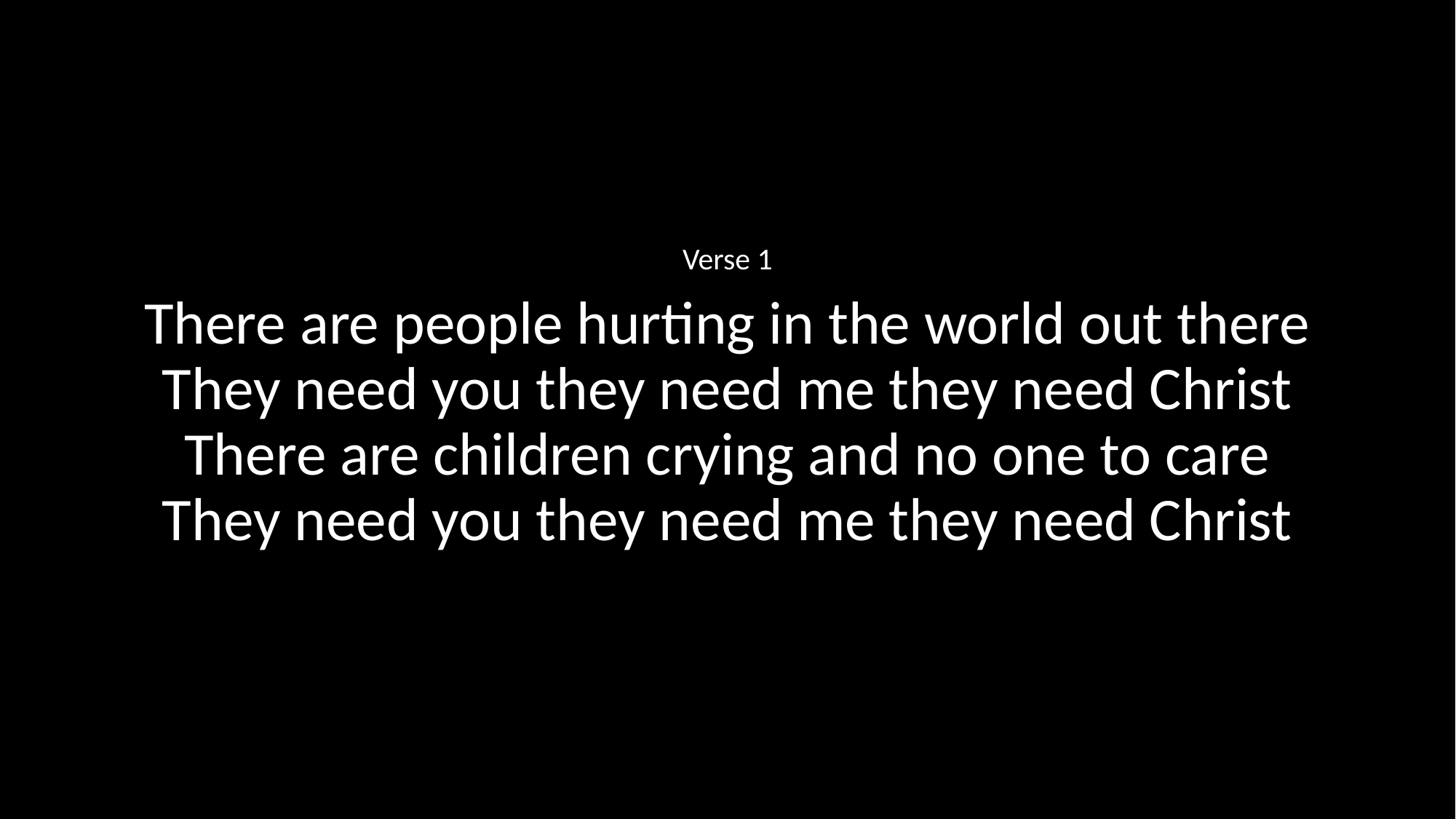

Verse 1
There are people hurting in the world out there
They need you they need me they need Christ
There are children crying and no one to care
They need you they need me they need Christ